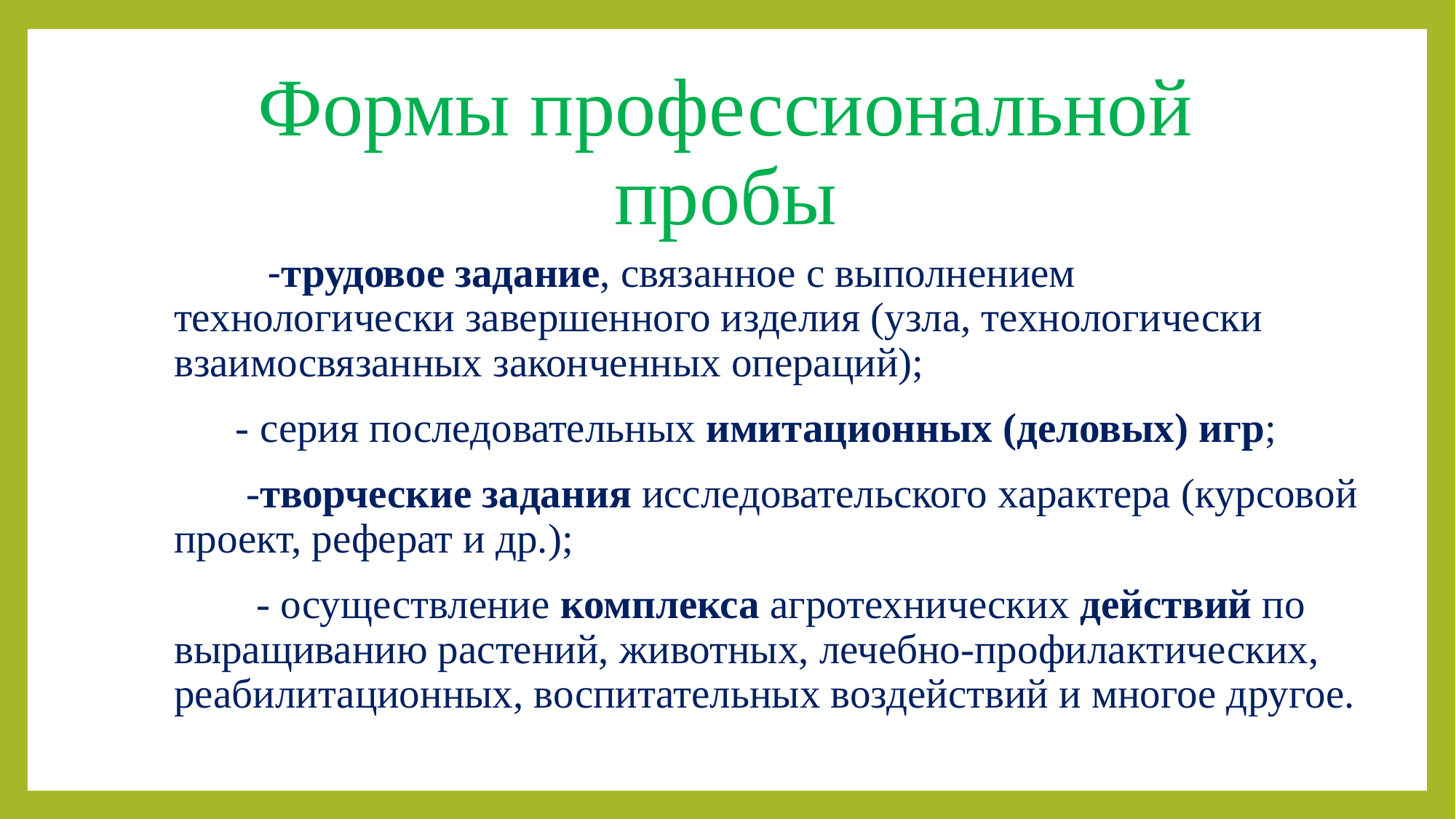

# Формы профессиональной пробы
          -трудовое задание, связанное с выполнением технологически завершенного изделия (узла, технологически взаимосвязанных законченных операций);
        - серия последовательных имитационных (деловых) игр;
         -творческие задания исследовательского характера (курсовой проект, реферат и др.);
          - осуществление комплекса агротехнических действий по выращиванию растений, животных, лечебно-профилактических, реабилитационных, воспитательных воздействий и многое другое.